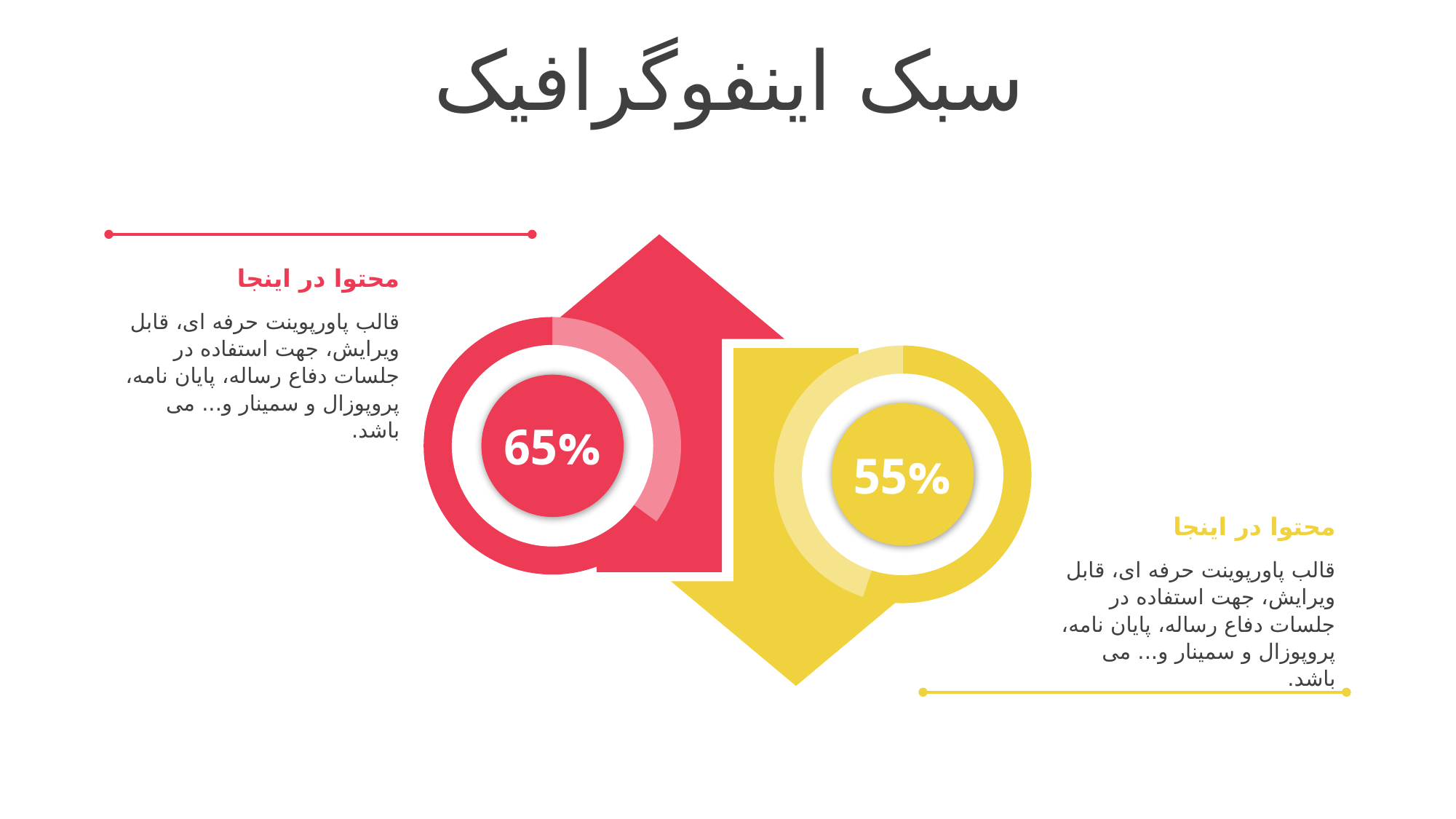

سبک اینفوگرافیک

محتوا در اینجا
قالب پاورپوینت حرفه ای، قابل ویرایش، جهت استفاده در جلسات دفاع رساله، پایان نامه، پروپوزال و سمینار و... می باشد.

### Chart

| Category |  |
|---|---|

### Chart

| Category |  |
|---|---|

65%
55%
محتوا در اینجا
قالب پاورپوینت حرفه ای، قابل ویرایش، جهت استفاده در جلسات دفاع رساله، پایان نامه، پروپوزال و سمینار و... می باشد.